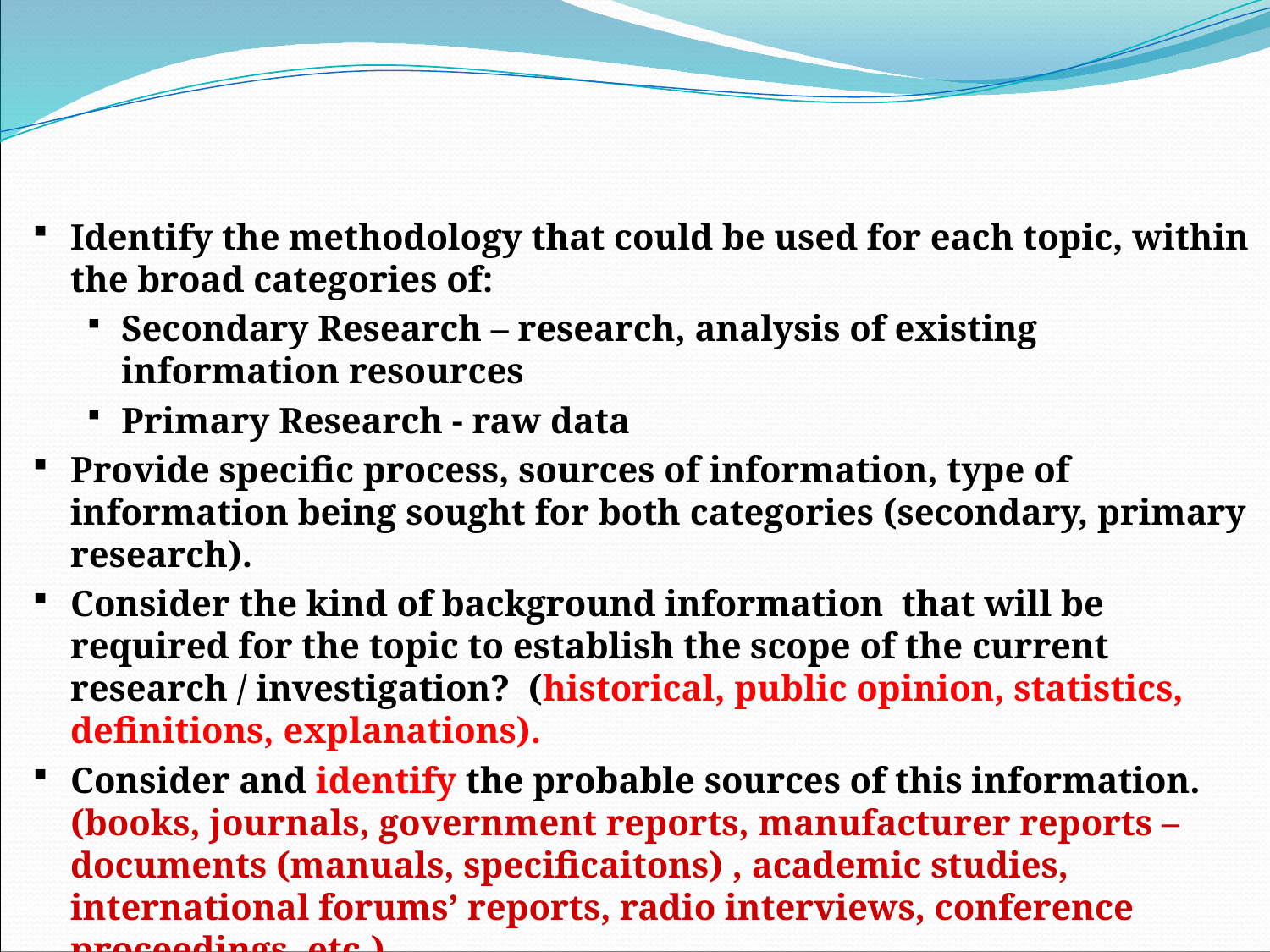

#
Identify the methodology that could be used for each topic, within the broad categories of:
Secondary Research – research, analysis of existing information resources
Primary Research - raw data
Provide specific process, sources of information, type of information being sought for both categories (secondary, primary research).
Consider the kind of background information  that will be required for the topic to establish the scope of the current research / investigation?  (historical, public opinion, statistics, definitions, explanations).
Consider and identify the probable sources of this information.  (books, journals, government reports, manufacturer reports – documents (manuals, specificaitons) , academic studies, international forums’ reports, radio interviews, conference proceedings, etc.)